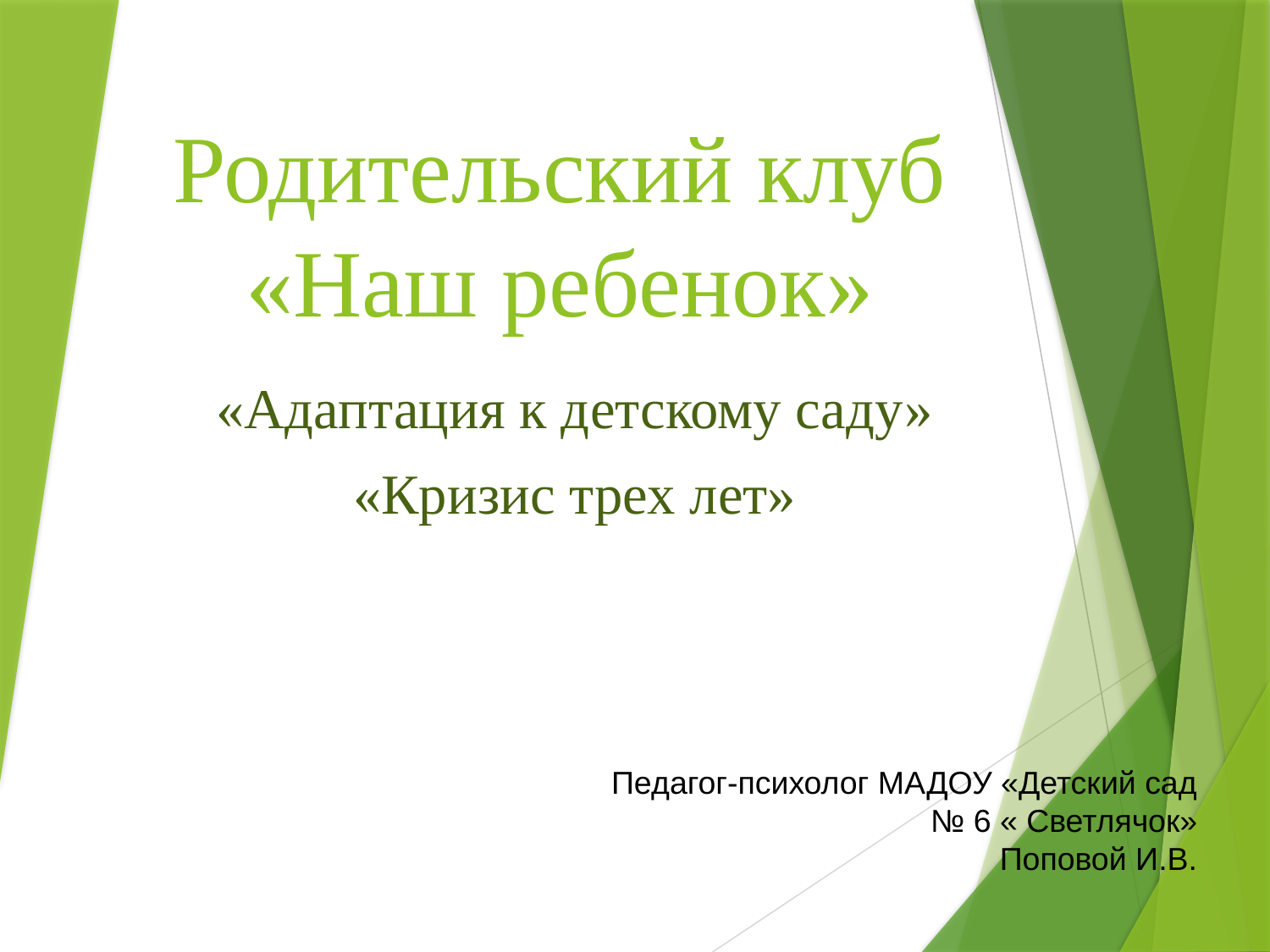

# Родительский клуб «Наш ребенок»
«Адаптация к детскому саду»
«Кризис трех лет»
Педагог-психолог МАДОУ «Детский сад № 6 « Светлячок»
Поповой И.В.